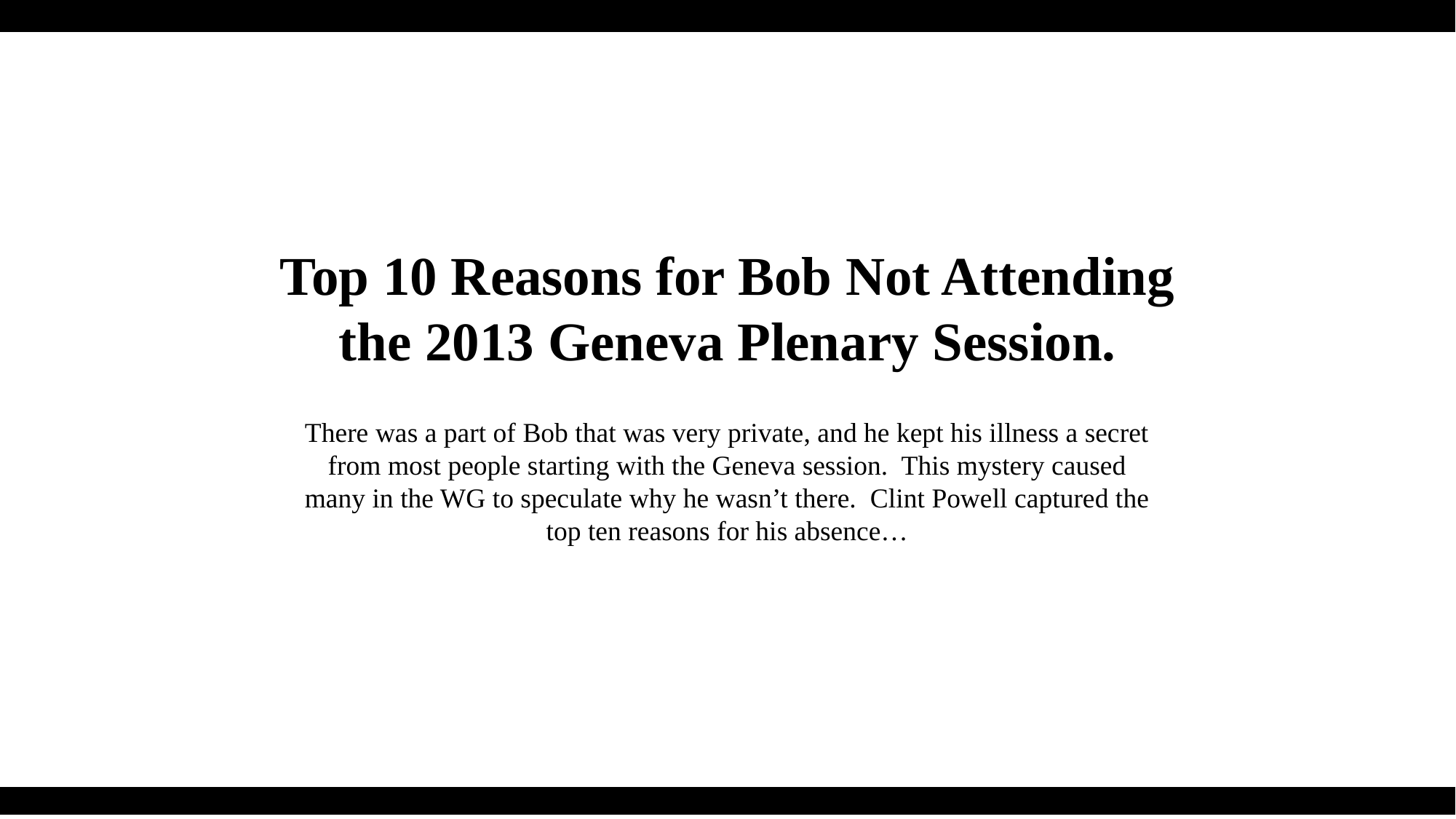

# Top 10 Reasons for Bob Not Attending the 2013 Geneva Plenary Session.
There was a part of Bob that was very private, and he kept his illness a secret from most people starting with the Geneva session.  This mystery caused many in the WG to speculate why he wasn’t there.  Clint Powell captured the top ten reasons for his absence…